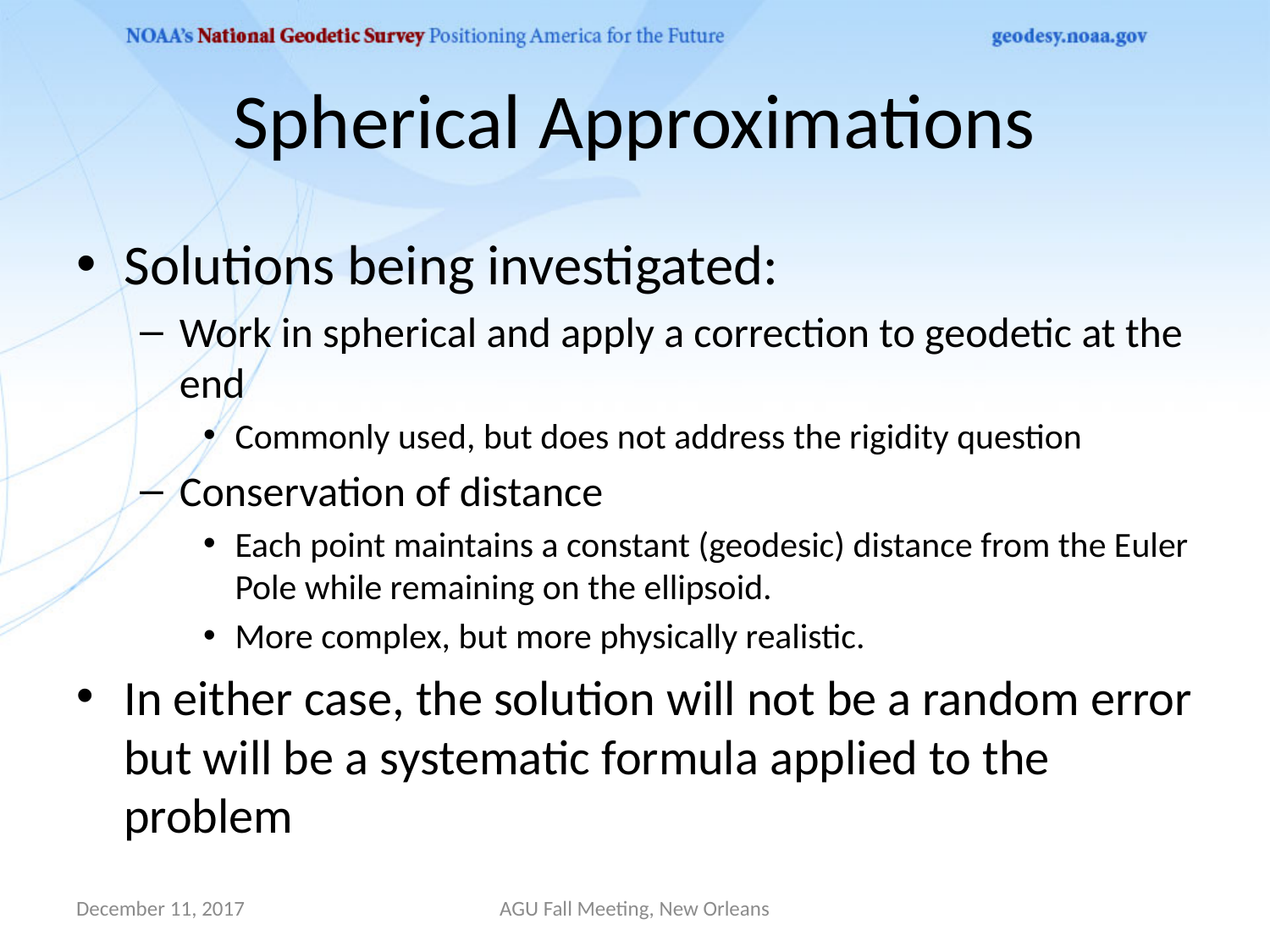

# Spherical Approximations
Solutions being investigated:
Work in spherical and apply a correction to geodetic at the end
Commonly used, but does not address the rigidity question
Conservation of distance
Each point maintains a constant (geodesic) distance from the Euler Pole while remaining on the ellipsoid.
More complex, but more physically realistic.
In either case, the solution will not be a random error but will be a systematic formula applied to the problem

December 11, 2017
AGU Fall Meeting, New Orleans